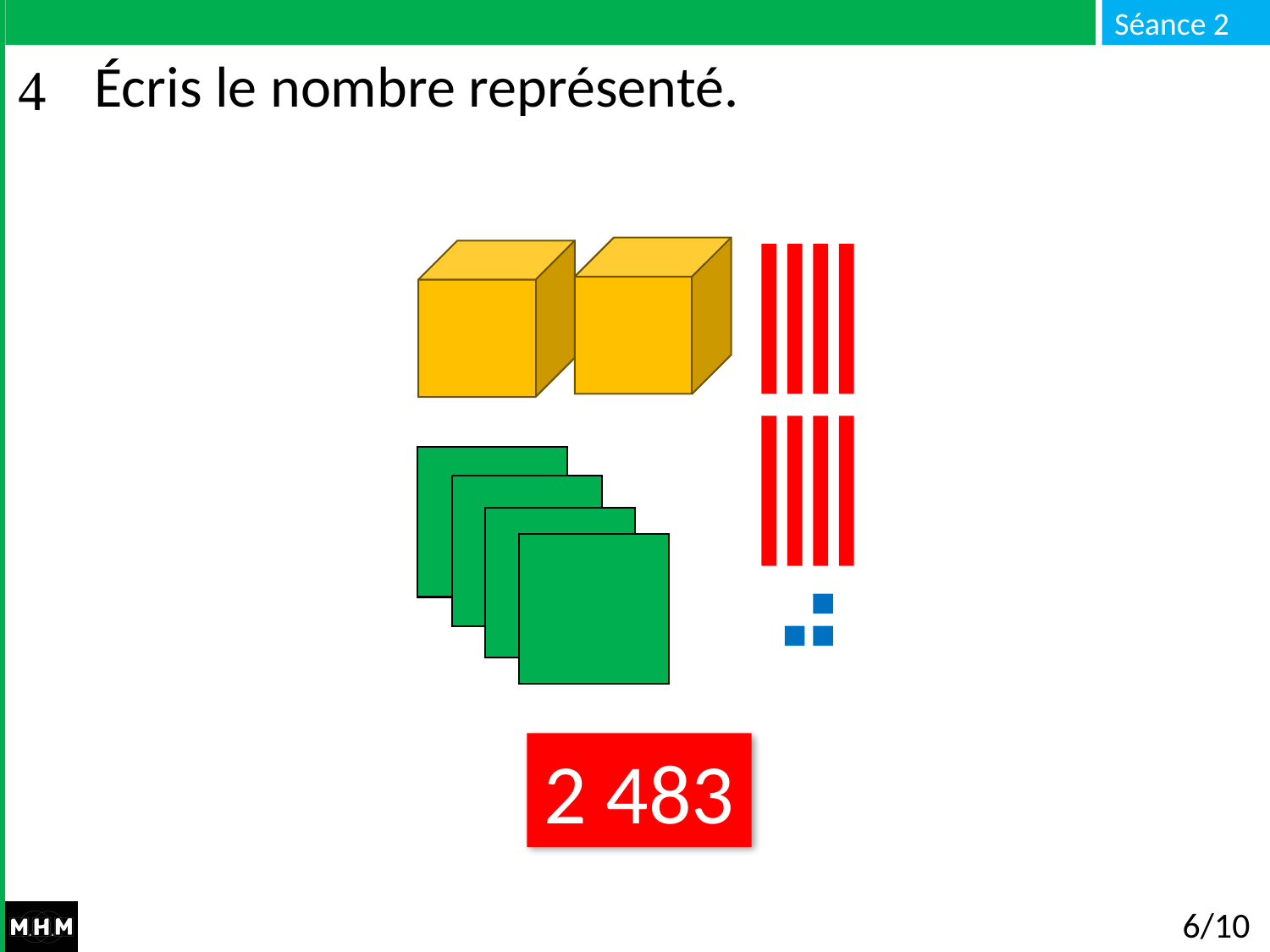

# Écris le nombre représenté.

2 483
6/10